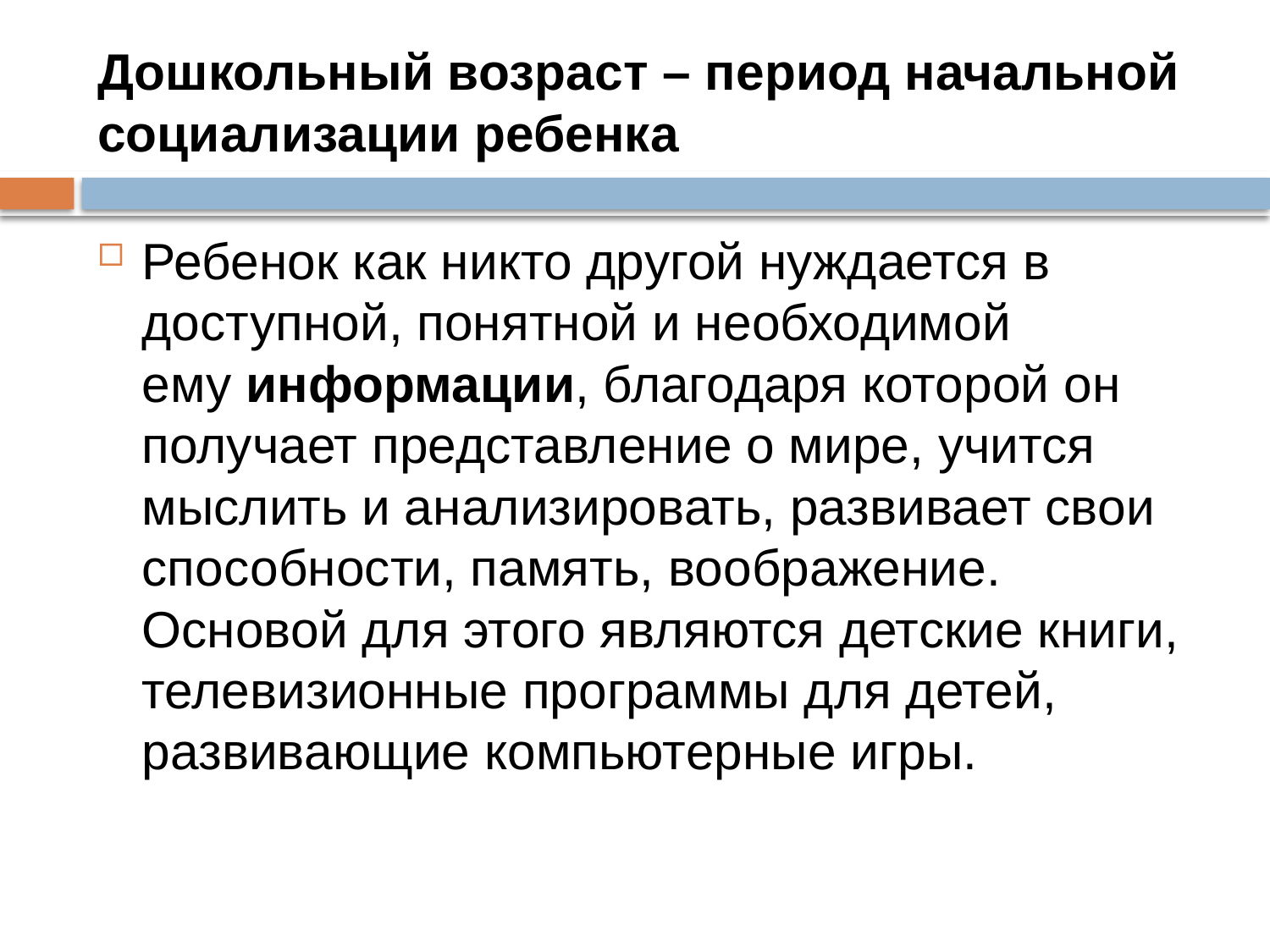

# Дошкольный возраст – период начальной социализации ребенка
Ребенок как никто другой нуждается в доступной, понятной и необходимой ему информации, благодаря которой он получает представление о мире, учится мыслить и анализировать, развивает свои способности, память, воображение. Основой для этого являются детские книги, телевизионные программы для детей, развивающие компьютерные игры.